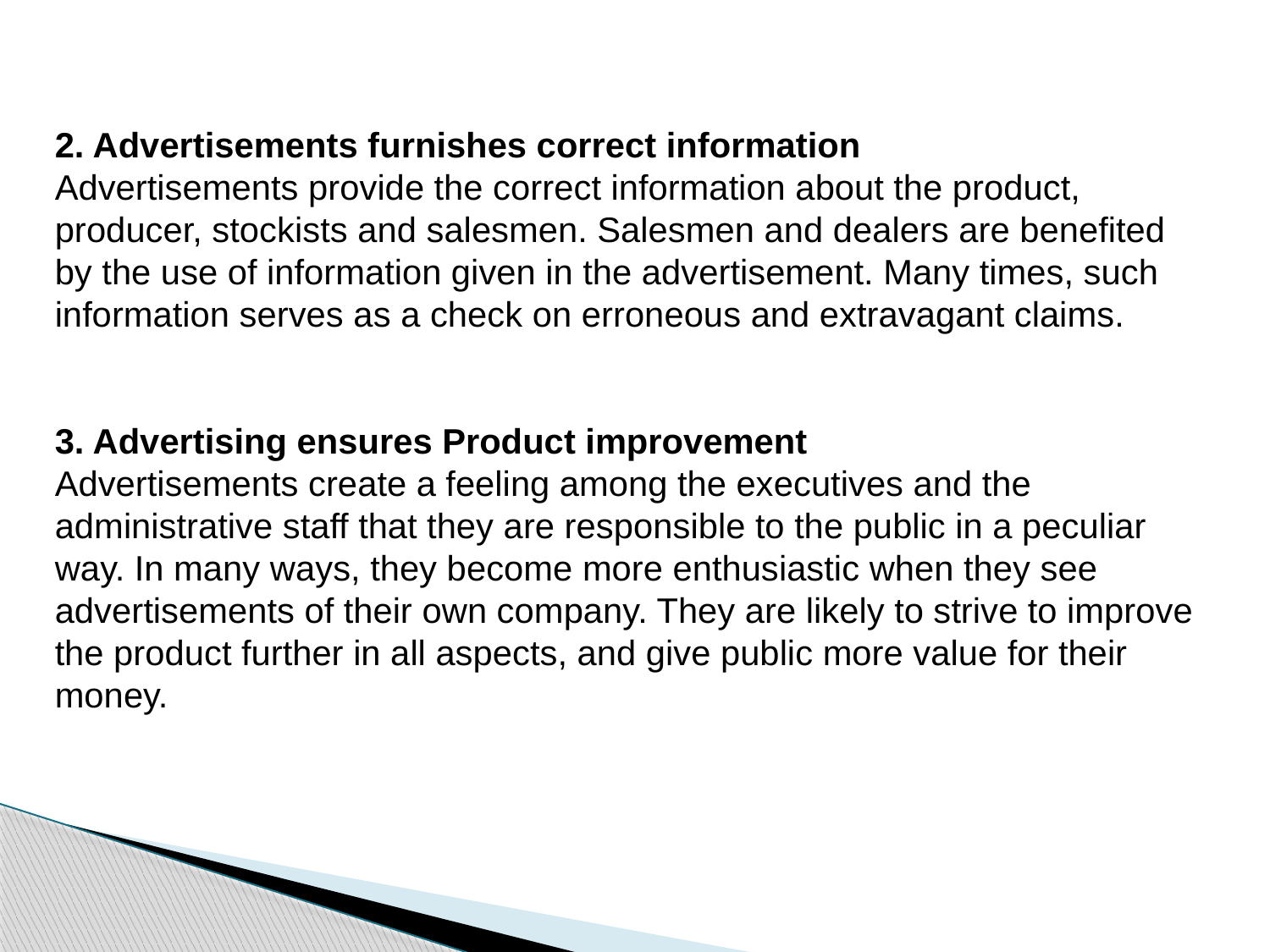

2. Advertisements furnishes correct information
Advertisements provide the correct information about the product, producer, stockists and salesmen. Salesmen and dealers are benefited by the use of information given in the advertisement. Many times, such information serves as a check on erroneous and extravagant claims.

3. Advertising ensures Product improvement
Advertisements create a feeling among the executives and the administrative staff that they are responsible to the public in a peculiar way. In many ways, they become more enthusiastic when they see advertisements of their own company. They are likely to strive to improve the product further in all aspects, and give public more value for their money.